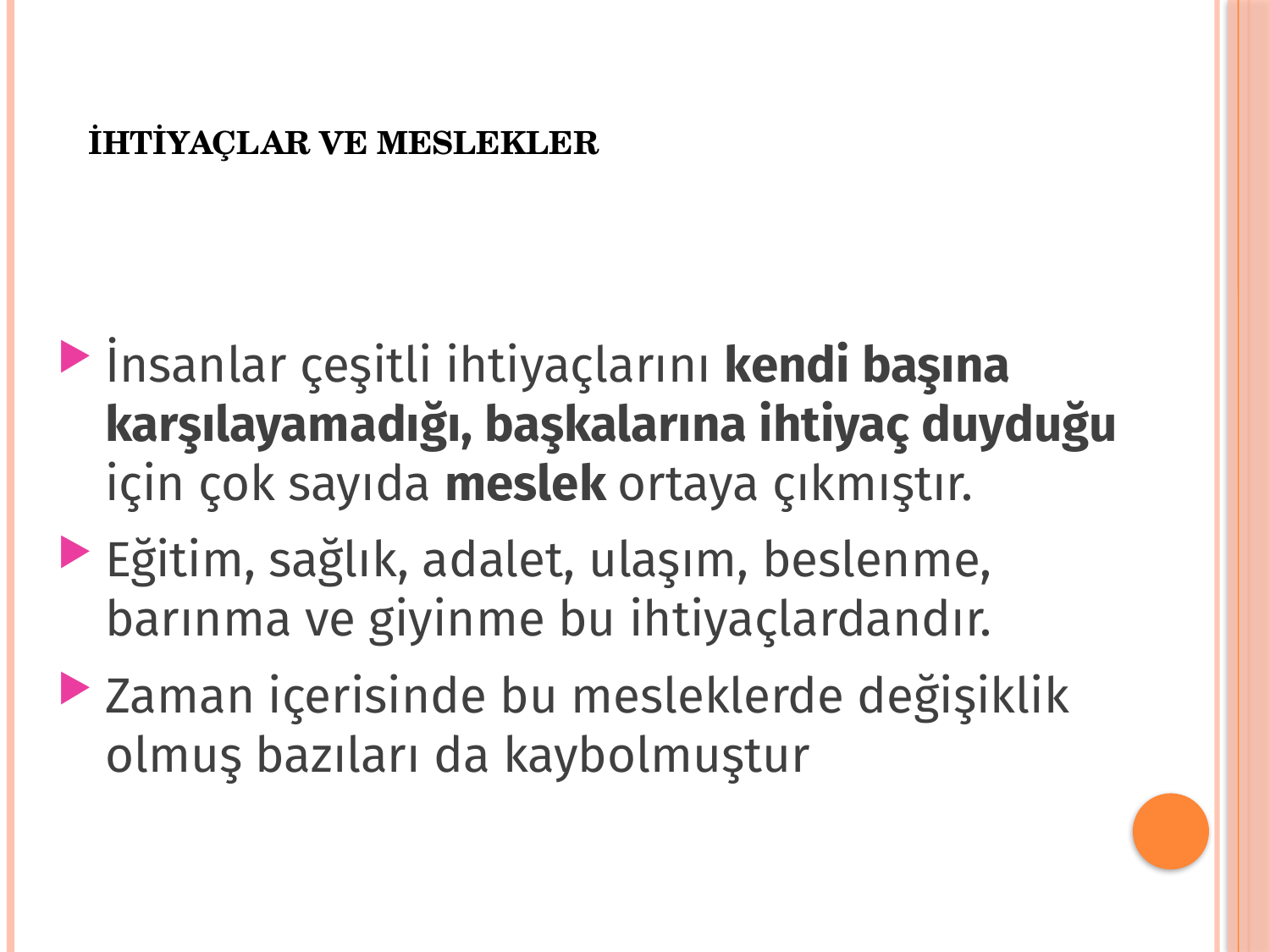

İHTİYAÇLAR VE MESLEKLER
İnsanlar çeşitli ihtiyaçlarını kendi başına karşılayamadığı, başkalarına ihtiyaç duyduğu için çok sayıda meslek ortaya çıkmıştır.
Eğitim, sağlık, adalet, ulaşım, beslenme, barınma ve giyinme bu ihtiyaçlardandır.
Zaman içerisinde bu mesleklerde değişiklik olmuş bazıları da kaybolmuştur